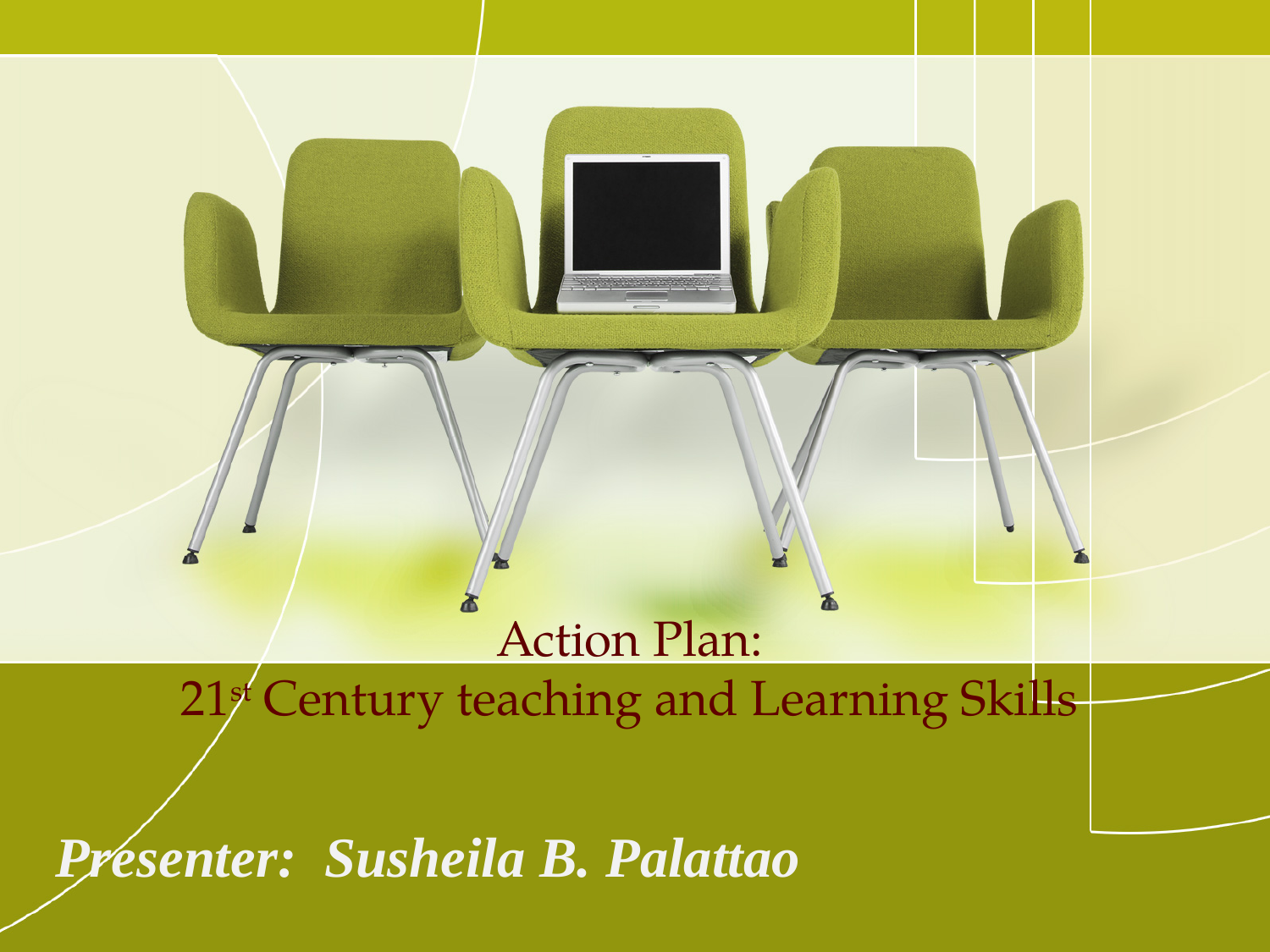

# Action Plan: 21st Century teaching and Learning Skills
Presenter:  Susheila B. Palattao